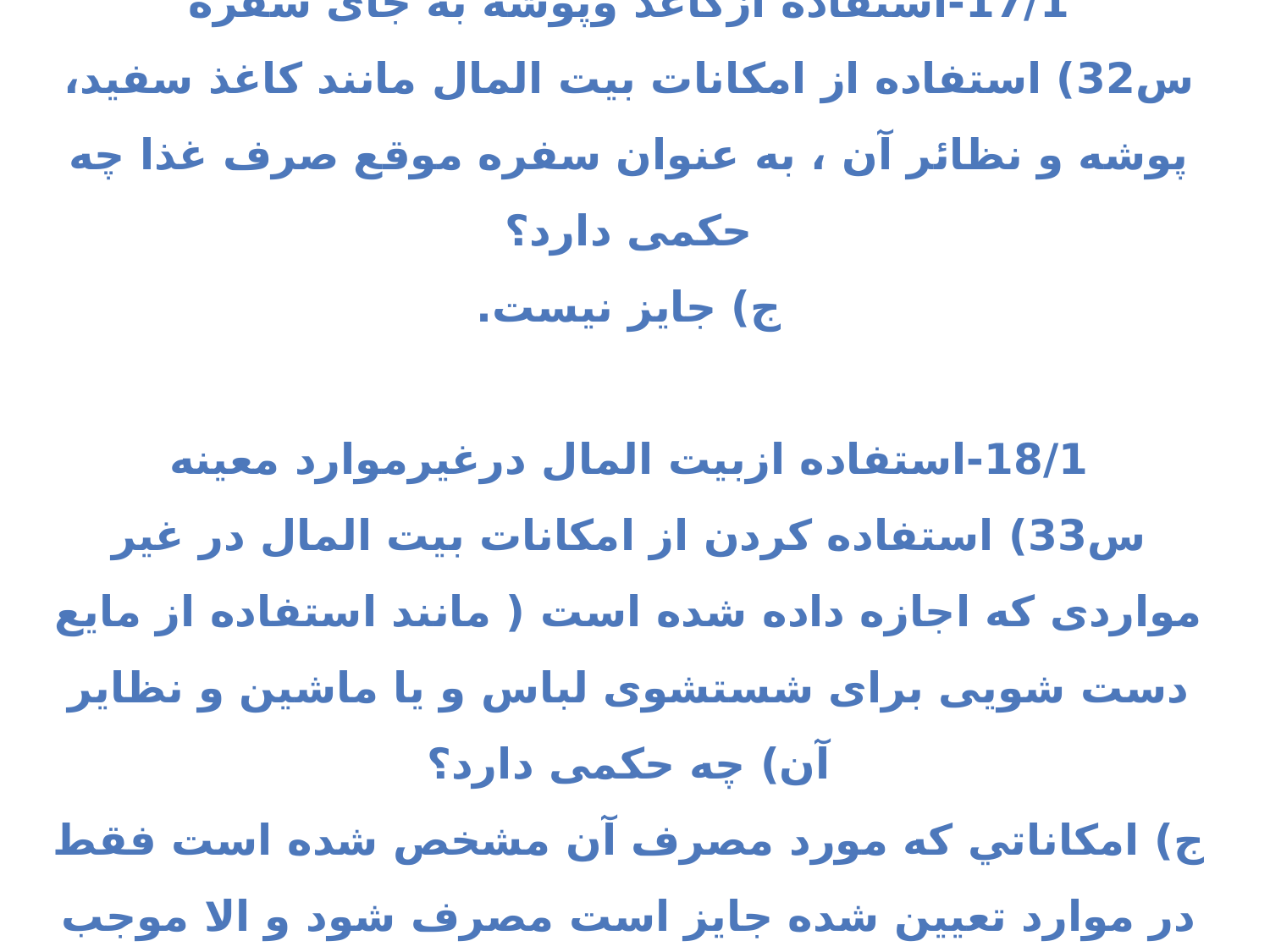

17/1-استفاده ازکاغذ وپوشه به جای سفره
س32) استفاده از امکانات بیت المال مانند کاغذ سفید، پوشه و نظائر آن ، به عنوان سفره موقع صرف غذا چه حکمی دارد؟
ج) جایز نیست.

18/1-استفاده ازبیت المال درغیرموارد معینه
س33) استفاده کردن از امکانات بیت المال در غیر مواردی که اجازه داده شده است ( مانند استفاده از مایع دست شویی برای شستشوی لباس و یا ماشین و نظایر آن) چه حکمی دارد؟
ج) امكاناتي كه مورد مصرف آن مشخص شده است فقط در موارد تعيين شده جايز است مصرف شود و الا موجب ضمان است.